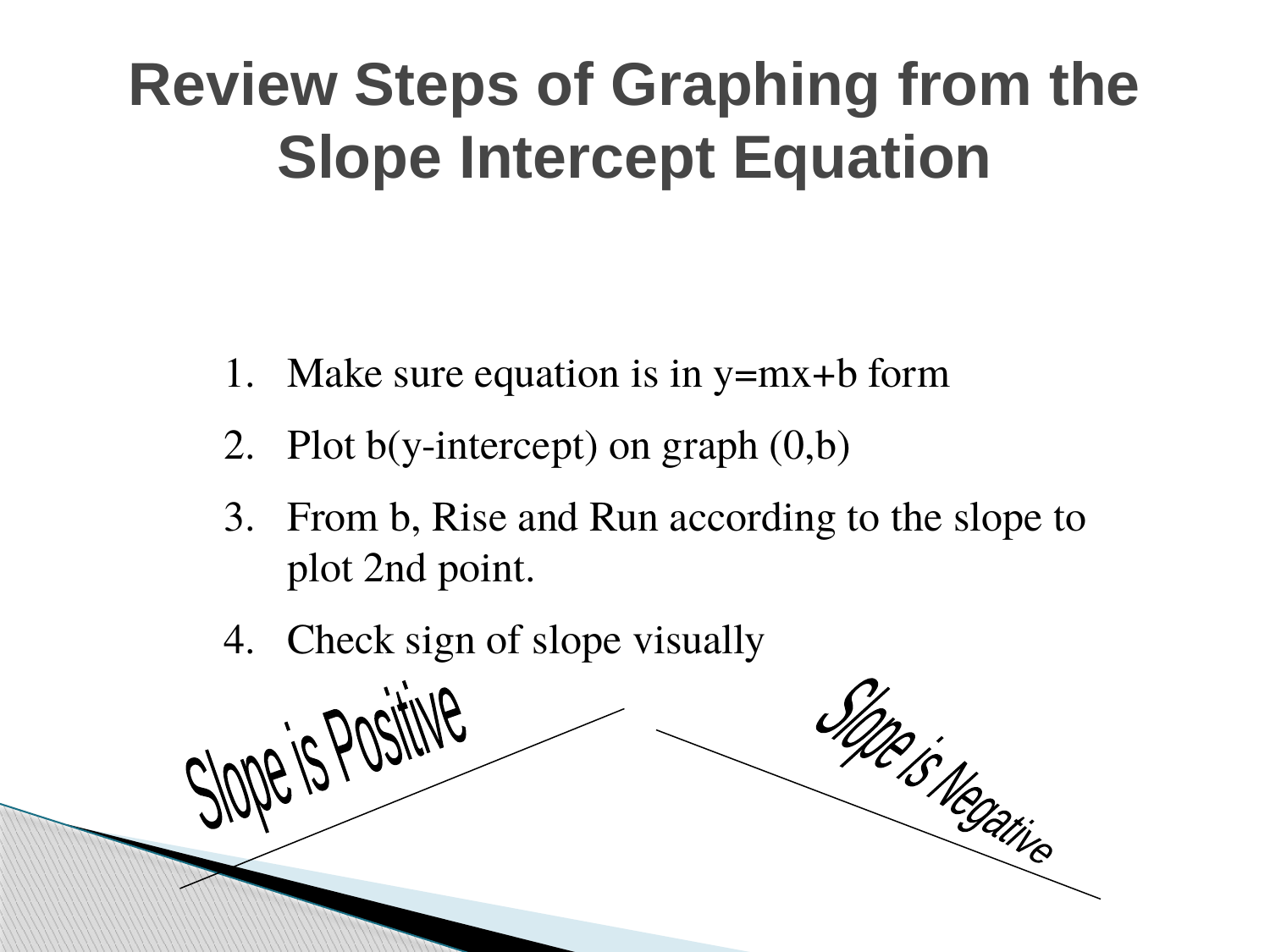

# Review Steps of Graphing from the Slope Intercept Equation
Make sure equation is in y=mx+b form
Plot b(y-intercept) on graph (0,b)
From b, Rise and Run according to the slope to plot 2nd point.
Check sign of slope visually

Slope is Positive

Slope is Negative